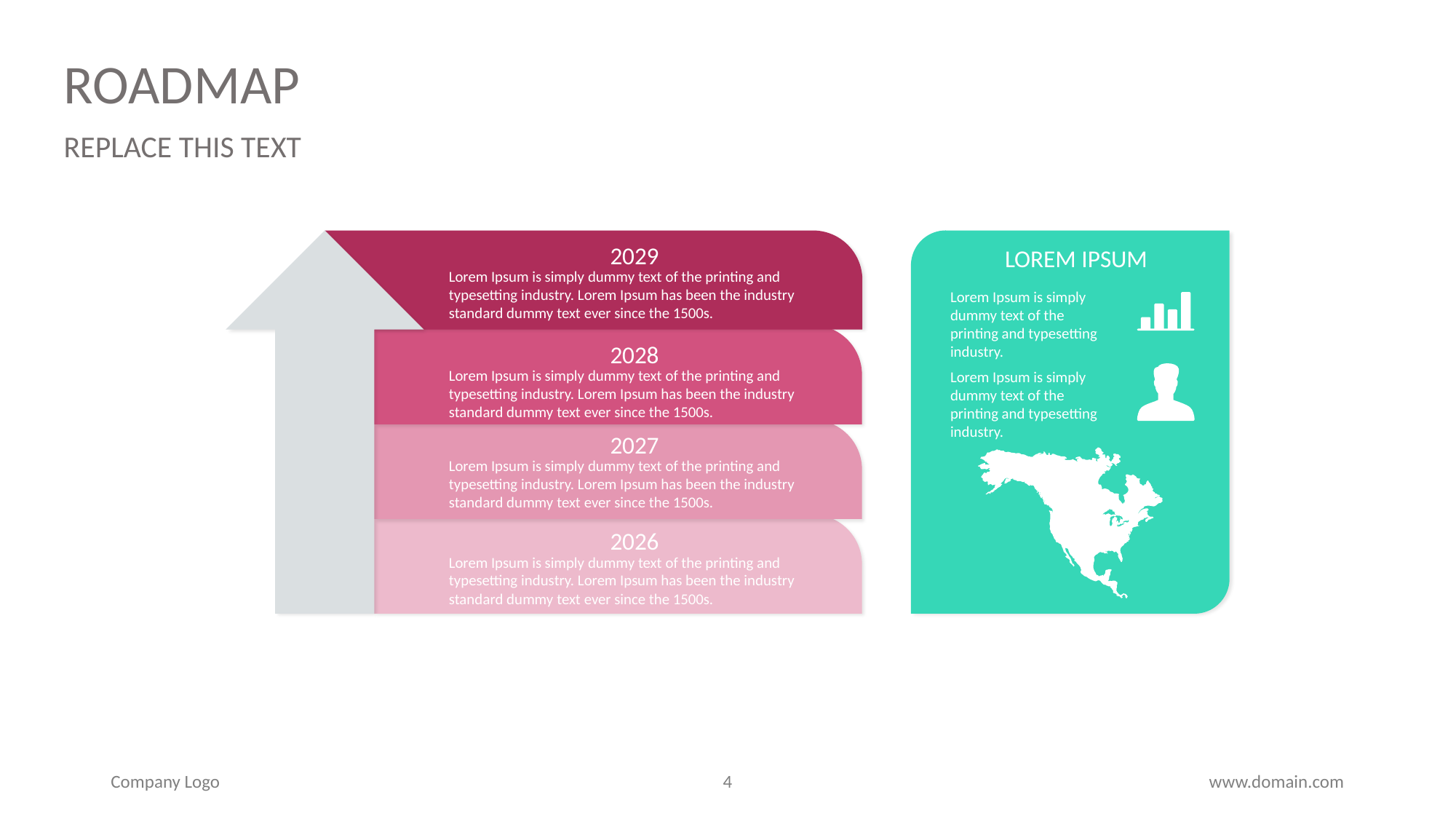

# ROADMAP
REPLACE THIS TEXT

2029
LOREM IPSUM
Lorem Ipsum is simply dummy text of the printing and typesetting industry. Lorem Ipsum has been the industry standard dummy text ever since the 1500s.
Lorem Ipsum is simply dummy text of the printing and typesetting industry.

2028
Lorem Ipsum is simply dummy text of the printing and typesetting industry. Lorem Ipsum has been the industry standard dummy text ever since the 1500s.
Lorem Ipsum is simply dummy text of the printing and typesetting industry.

2027

Lorem Ipsum is simply dummy text of the printing and typesetting industry. Lorem Ipsum has been the industry standard dummy text ever since the 1500s.

2026
Lorem Ipsum is simply dummy text of the printing and typesetting industry. Lorem Ipsum has been the industry standard dummy text ever since the 1500s.
Company Logo
4
www.domain.com